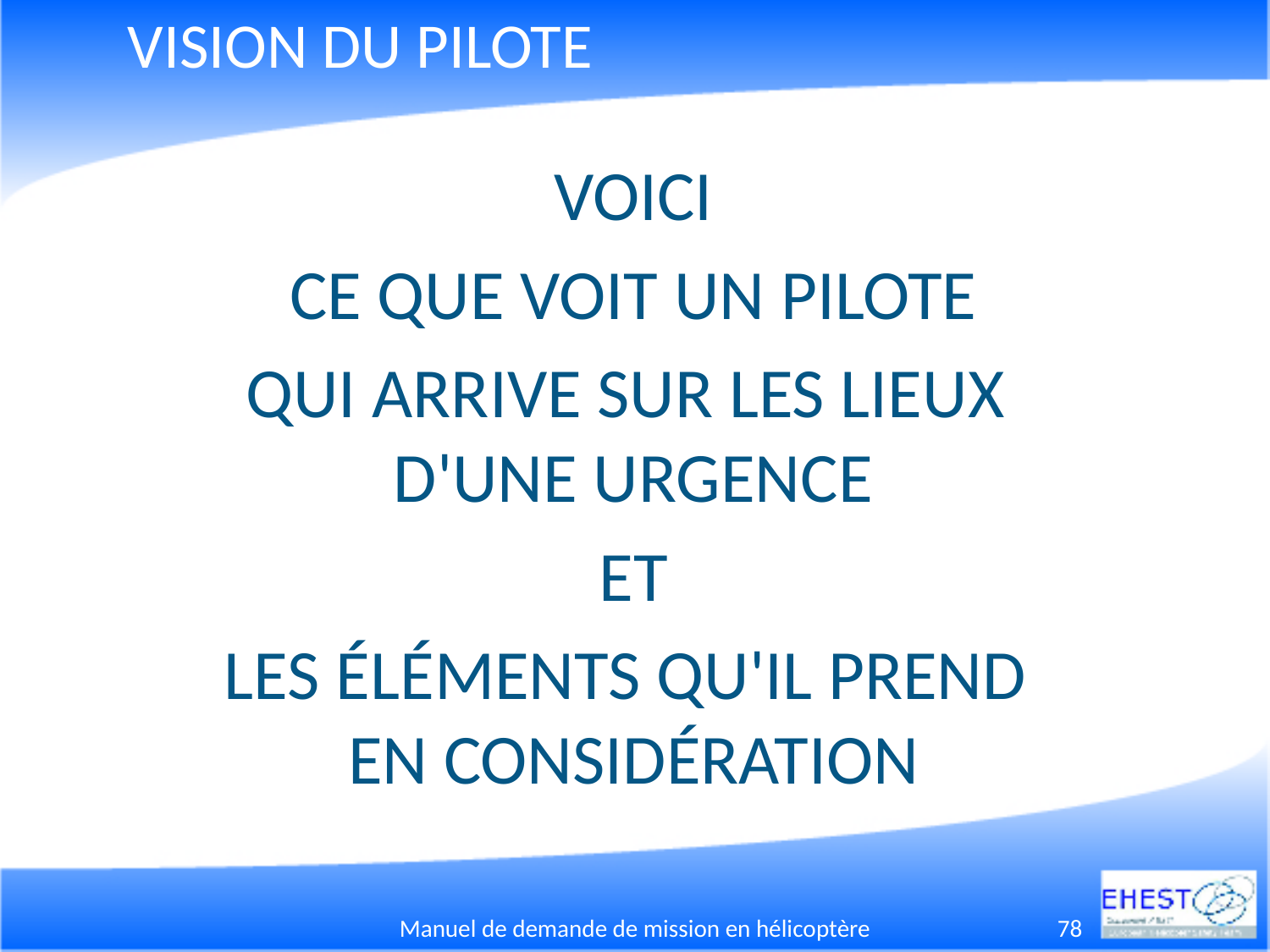

# VISION DU PILOTE
VOICI
CE QUE VOIT UN PILOTE
QUI ARRIVE SUR LES LIEUX
D'UNE URGENCE
ET
LES ÉLÉMENTS QU'IL PREND
EN CONSIDÉRATION
Manuel de demande de mission en hélicoptère
78